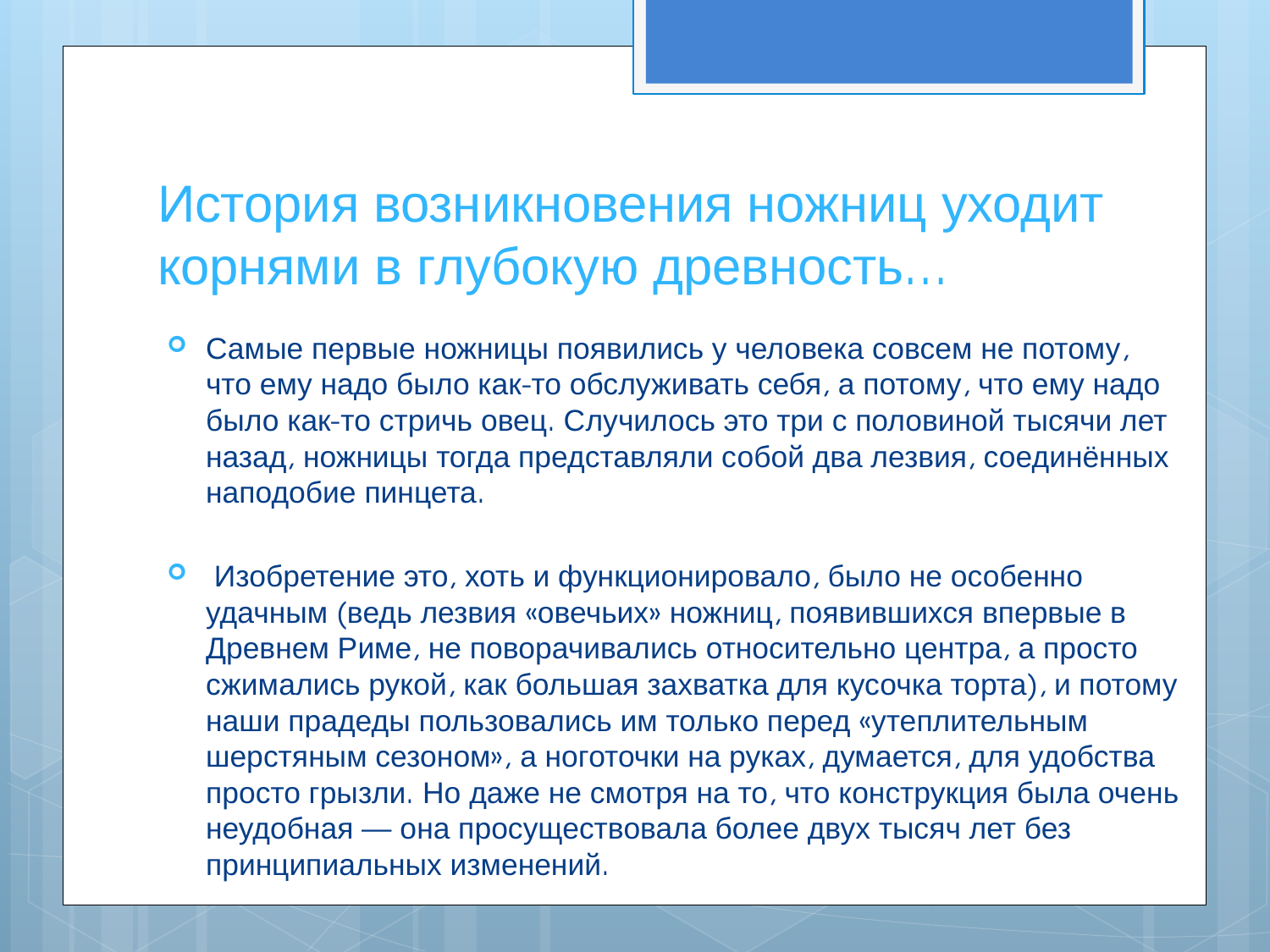

# История возникновения ножниц уходит корнями в глубокую древность…
Самые первые ножницы появились у человека совсем не потому, что ему надо было как-то обслуживать себя, а потому, что ему надо было как-то стричь овец. Случилось это три с половиной тысячи лет назад, ножницы тогда представляли собой два лезвия, соединённых наподобие пинцета.

 Изобретение это, хоть и функционировало, было не особенно удачным (ведь лезвия «овечьих» ножниц, появившихся впервые в Древнем Риме, не поворачивались относительно центра, а просто сжимались рукой, как большая захватка для кусочка торта), и потому наши прадеды пользовались им только перед «утеплительным шерстяным сезоном», а ноготочки на руках, думается, для удобства просто грызли. Но даже не смотря на то, что конструкция была очень неудобная — она просуществовала более двух тысяч лет без принципиальных изменений.